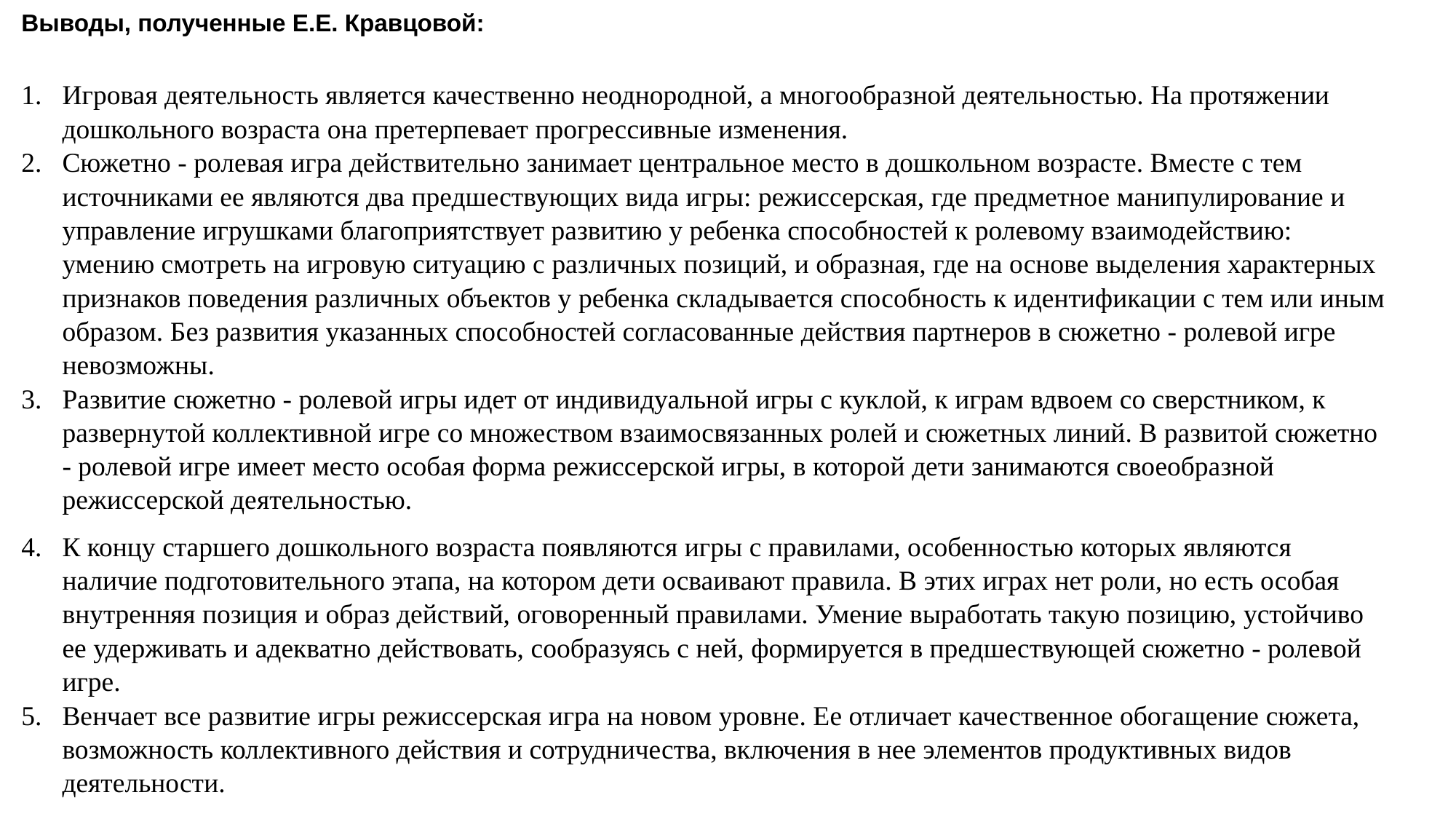

Выводы, полученные Е.Е. Кравцовой:

Игровая деятельность является качественно неоднородной, а многообразной деятельностью. На протяжении дошкольного возраста она претерпевает прогрессивные изменения.
Сюжетно - ролевая игра действительно занимает центральное место в дошкольном возрасте. Вместе с тем источниками ее являются два предшествующих вида игры: режиссерская, где предметное манипулирование и управление игрушками благоприятствует развитию у ребенка способностей к ролевому взаимодействию: умению смотреть на игровую ситуацию с различных позиций, и образная, где на основе выделения характерных признаков поведения различных объектов у ребенка складывается способность к идентификации с тем или иным образом. Без развития указанных способностей согласованные действия партнеров в сюжетно - ролевой игре невозможны.
Развитие сюжетно - ролевой игры идет от индивидуальной игры с куклой, к играм вдвоем со сверстником, к развернутой коллективной игре со множеством взаимосвязанных ролей и сюжетных линий. В развитой сюжетно - ролевой игре имеет место особая форма режиссерской игры, в которой дети занимаются своеобразной режиссерской деятельностью.
К концу старшего дошкольного возраста появляются игры с правилами, особенностью которых являются наличие подготовительного этапа, на котором дети осваивают правила. В этих играх нет роли, но есть особая внутренняя позиция и образ действий, оговоренный правилами. Умение выработать такую позицию, устойчиво ее удерживать и адекватно действовать, сообразуясь с ней, формируется в предшествующей сюжетно - ролевой игре.
Венчает все развитие игры режиссерская игра на новом уровне. Ее отличает качественное обогащение сюжета, возможность коллективного действия и сотрудничества, включения в нее элементов продуктивных видов деятельности.